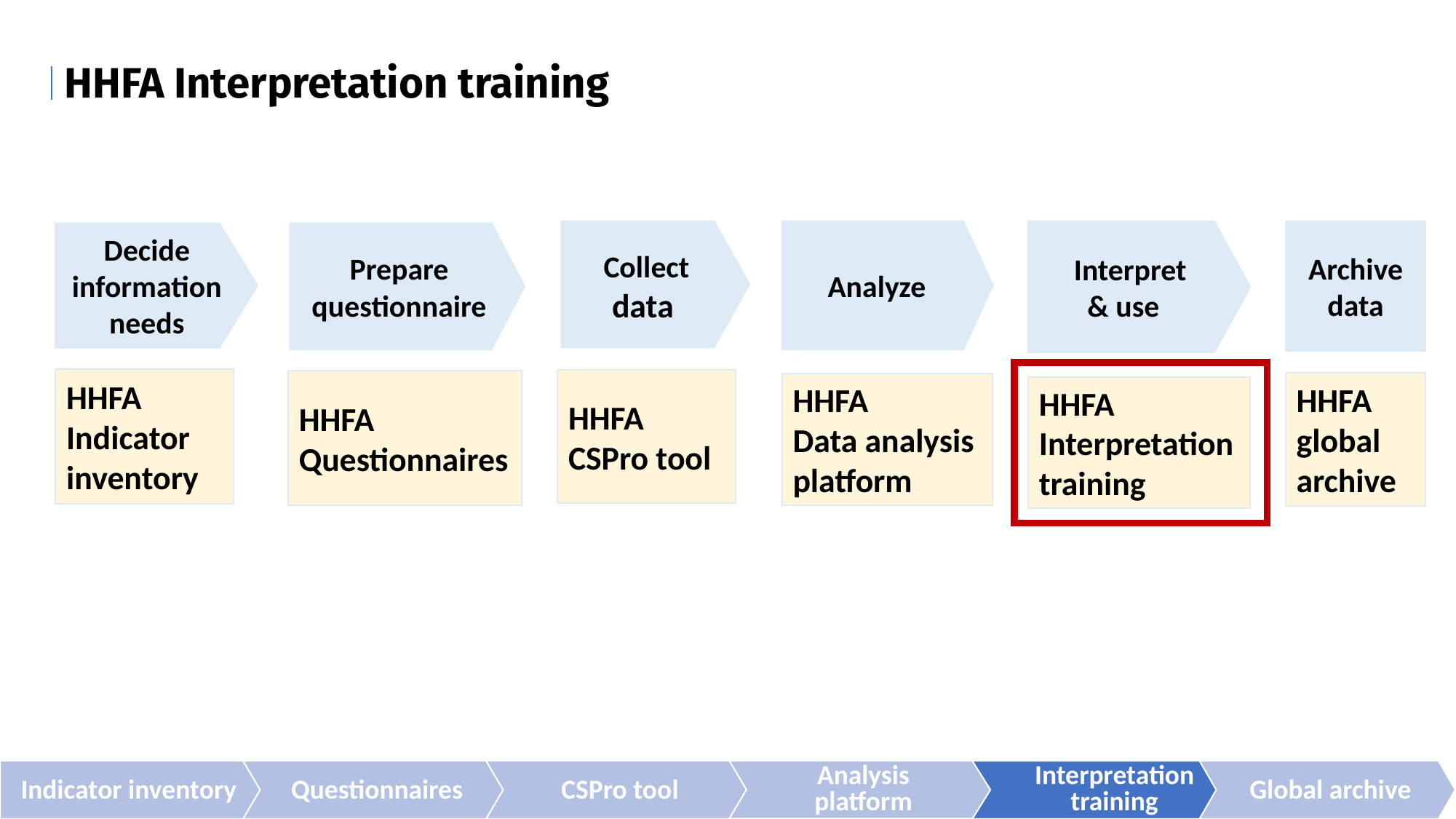

HHFA Interpretation training
Collect data
HHFA
CSPro tool
Analyze
HHFA
Data analysis platform
Interpret
       & use
HHFA
Interpretation
training

Archive
data
Decide information needs
HHFA
Indicator inventory
Prepare questionnaire
HHFA Questionnaires
HHFA
global archive

Overview
Resource package
Intro. to questionnaire adaptation

Indicator inventory
Questionnaires
CSPro tool
Analysis platform
Interpretation
training
Global archive